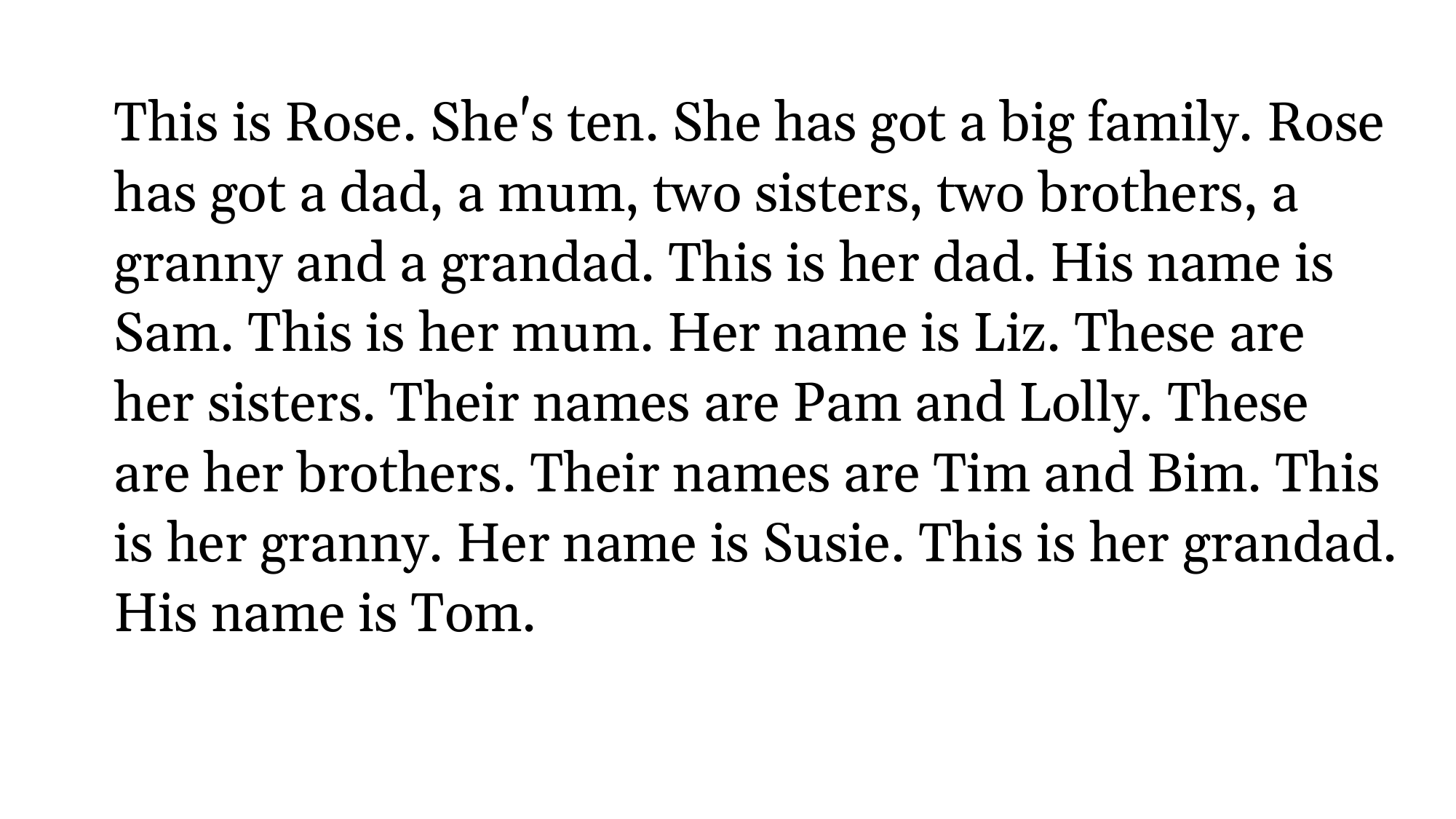

This is Rose. She's ten. She has got a big family. Rose has got a dad, a mum, two sisters, two brothers, a granny and a grandad. This is her dad. His name is Sam. This is her mum. Her name is Liz. These are her sisters. Their names are Pam and Lolly. These are her brothers. Their names are Tim and Bim. This is her granny. Her name is Susie. This is her grandad. His name is Tom.